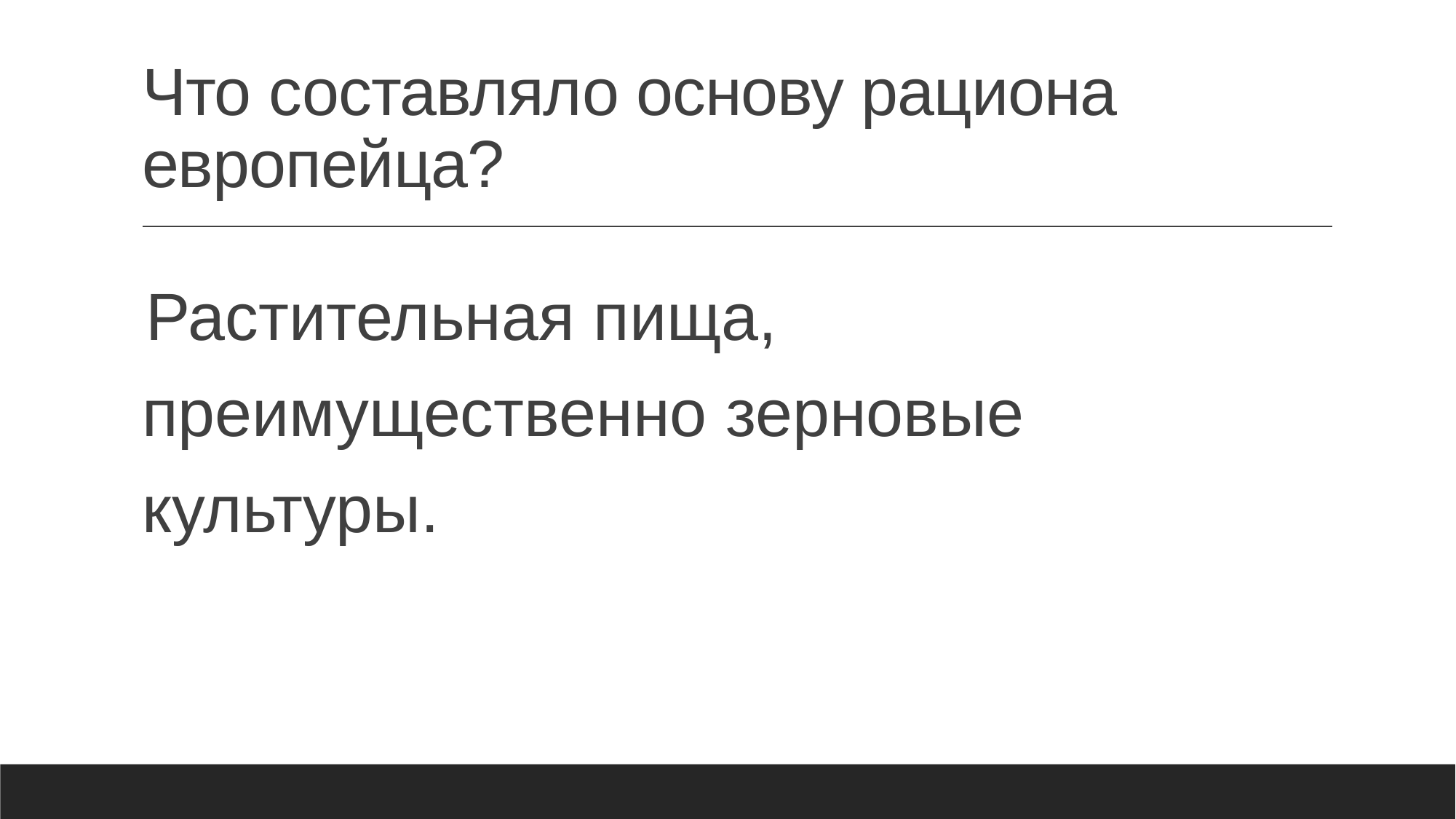

# Что составляло основу рациона европейца?
Растительная пища, преимущественно зерновые культуры.